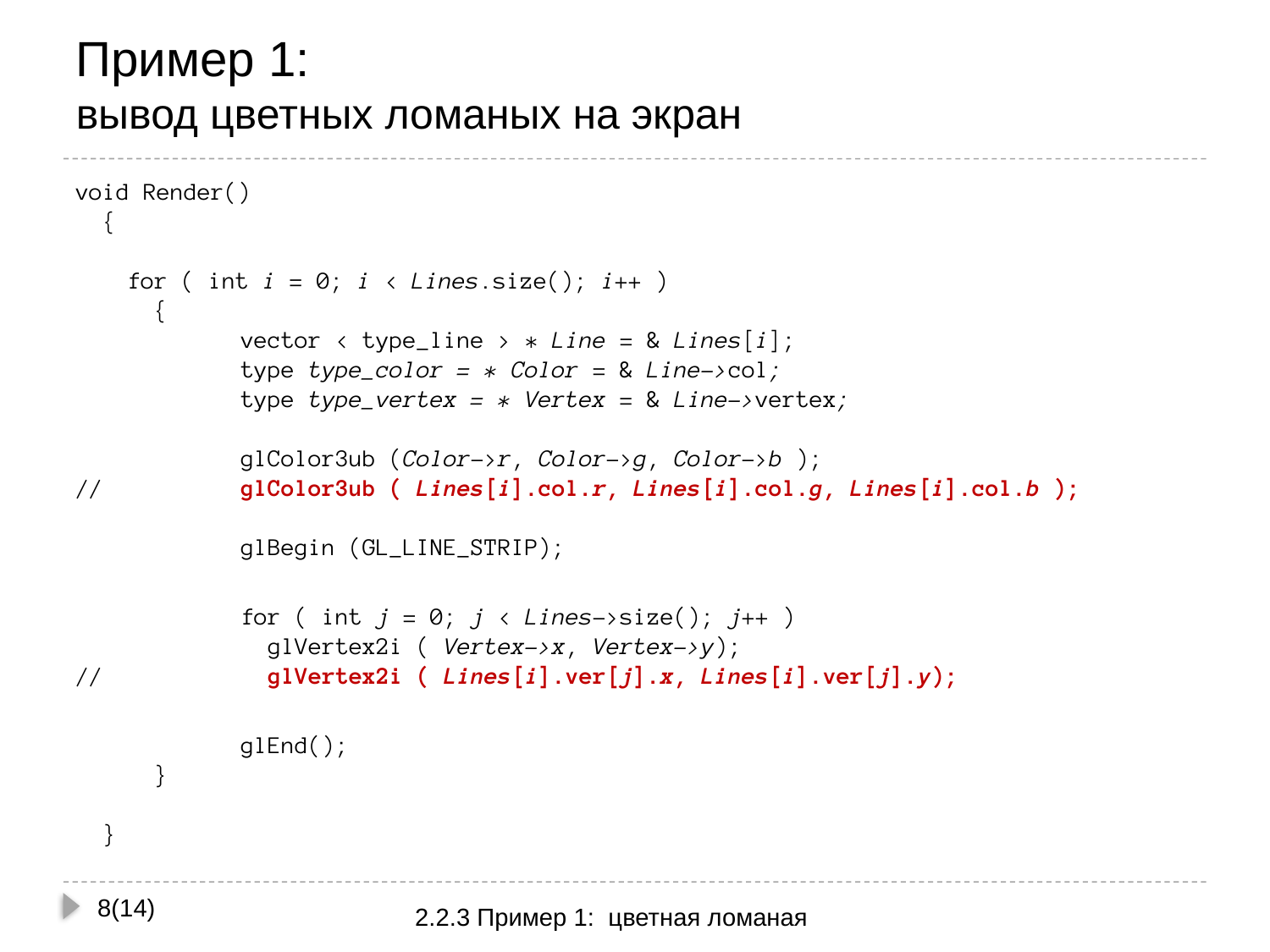

# Пример 1: вывод цветных ломаных на экран
void Render()
  {

	 for ( int i = 0; i < Lines.size(); i++ )
	   {
		vector < type_line > * Line = & Lines[i];
		type type_color = * Color = & Line->col;
		type type_vertex = * Vertex = & Line->vertex;

		glColor3ub (Color->r, Color->g, Color->b );
//		glColor3ub ( Lines[i].col.r, Lines[i].col.g, Lines[i].col.b );

		glBegin (GL_LINE_STRIP);

		for ( int j = 0; j < Lines->size(); j++ )
		  glVertex2i ( Vertex->x, Vertex->y);
//		  glVertex2i ( Lines[i].ver[j].x, Lines[i].ver[j].y);

		glEnd();
	   }

  }
8(14)
2.2.3 Пример 1:  цветная ломаная